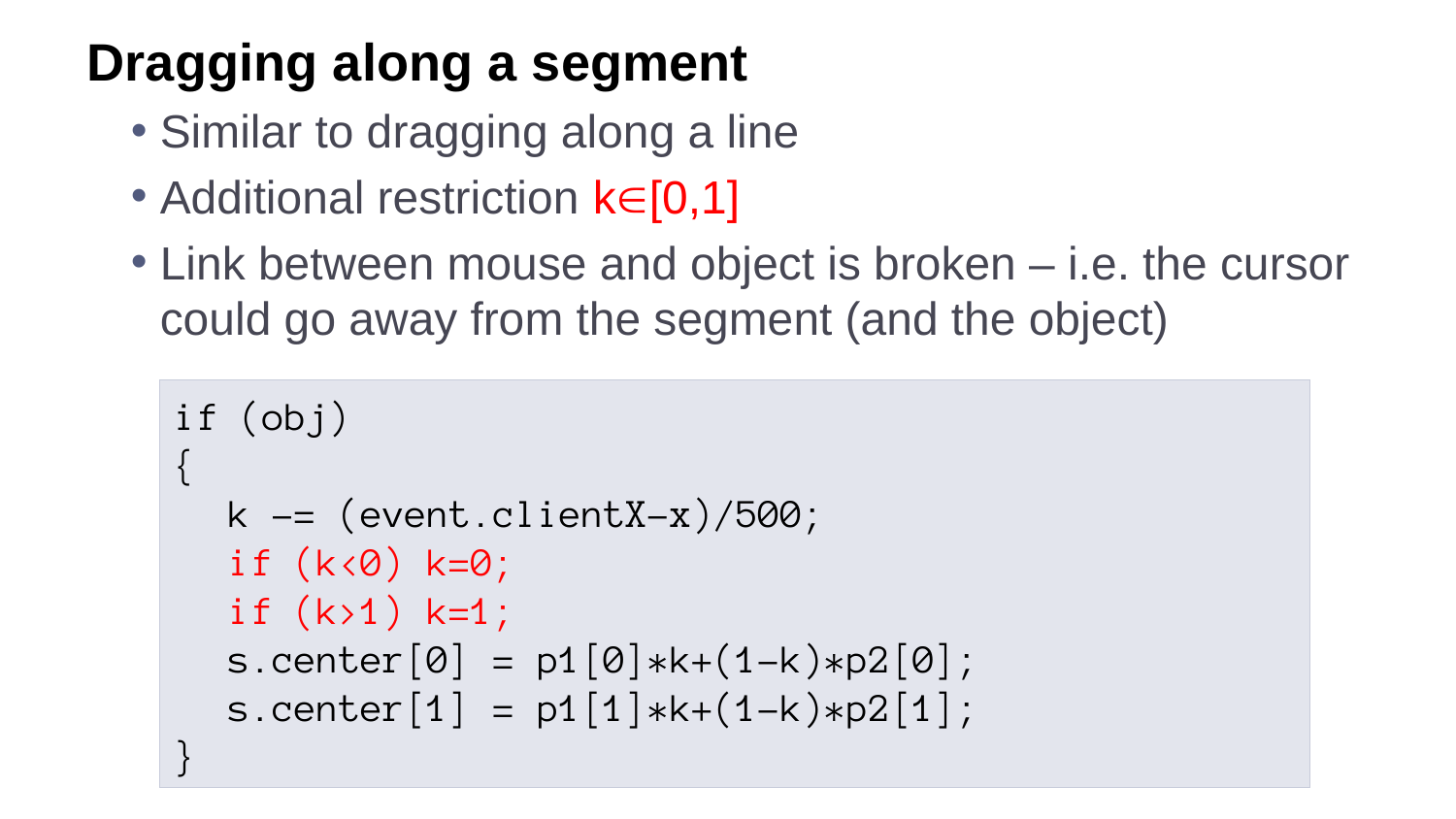

Dragging along a segment
Similar to dragging along a line
Additional restriction k∈[0,1]
Link between mouse and object is broken – i.e. the cursor could go away from the segment (and the object)
if (obj)
{
	k -= (event.clientX-x)/500;
	if (k<0) k=0;
	if (k>1) k=1;
	s.center[0] = p1[0]*k+(1-k)*p2[0];
	s.center[1] = p1[1]*k+(1-k)*p2[1];
}